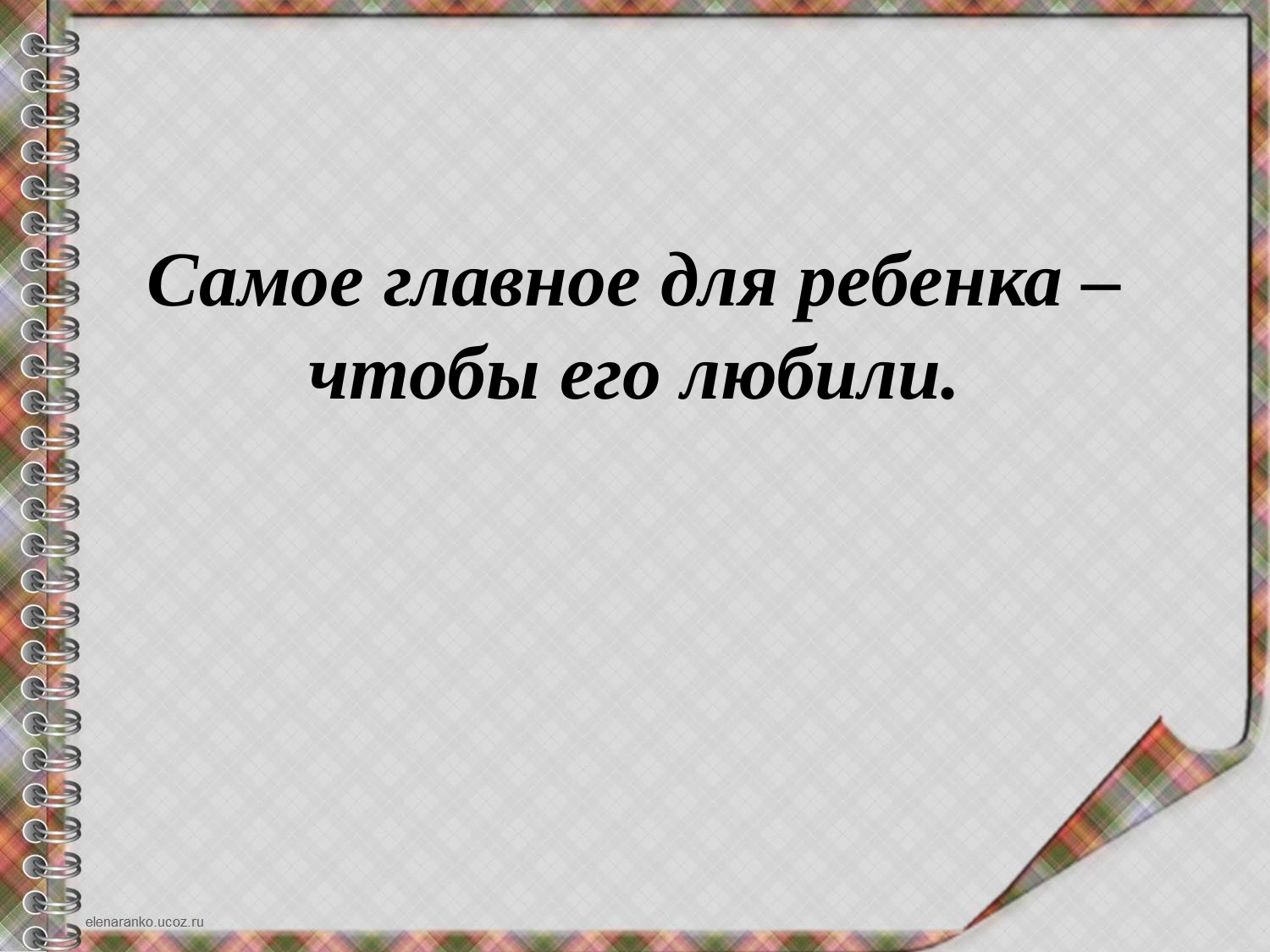

#
Самое главное для ребенка – чтобы его любили.